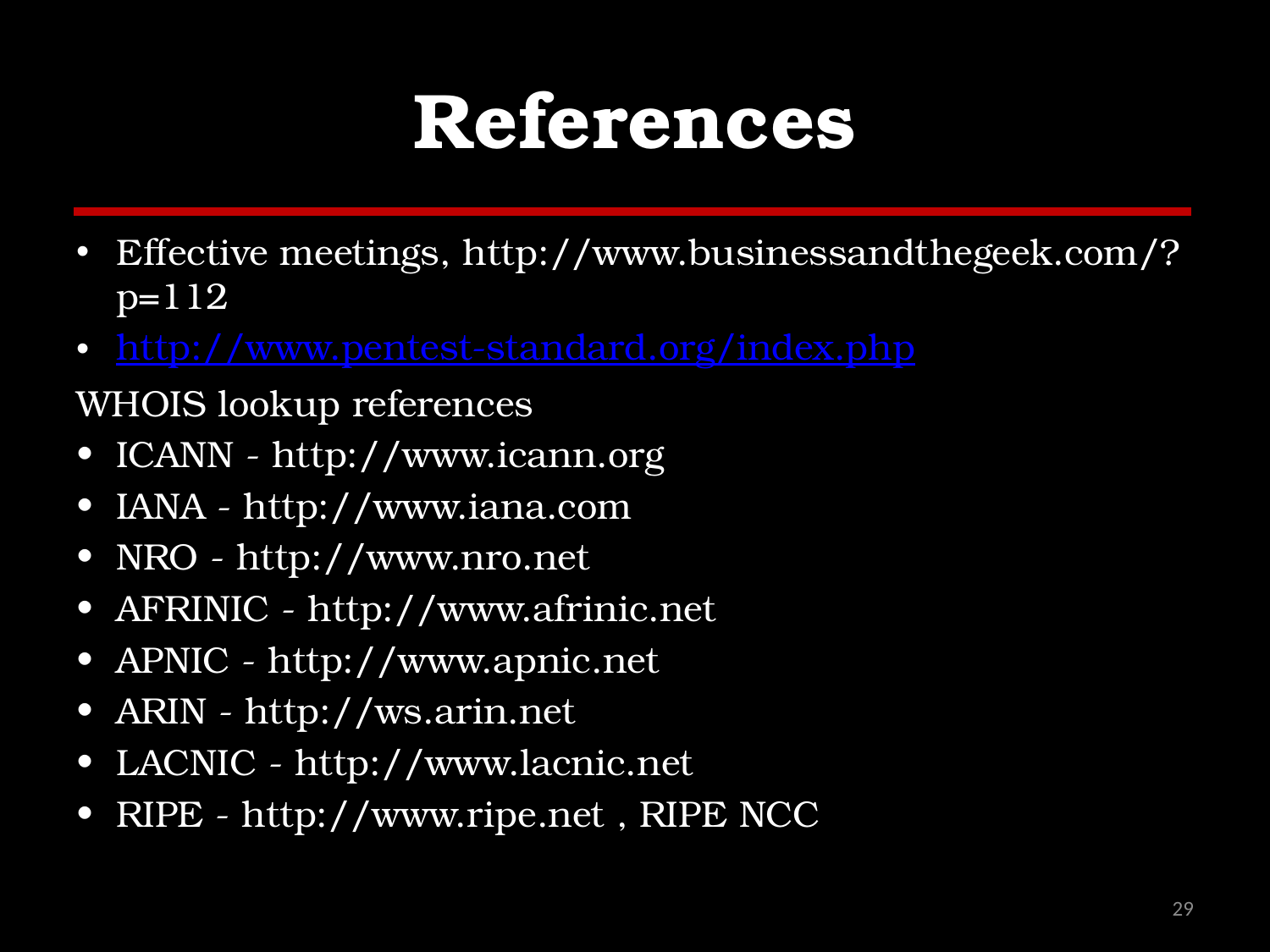

# References
Effective meetings, http://www.businessandthegeek.com/?p=112
http://www.pentest-standard.org/index.php
WHOIS lookup references
•	ICANN - http://www.icann.org
•	IANA - http://www.iana.com
•	NRO - http://www.nro.net
•	AFRINIC - http://www.afrinic.net
•	APNIC - http://www.apnic.net
•	ARIN - http://ws.arin.net
•	LACNIC - http://www.lacnic.net
•	RIPE - http://www.ripe.net , RIPE NCC

29